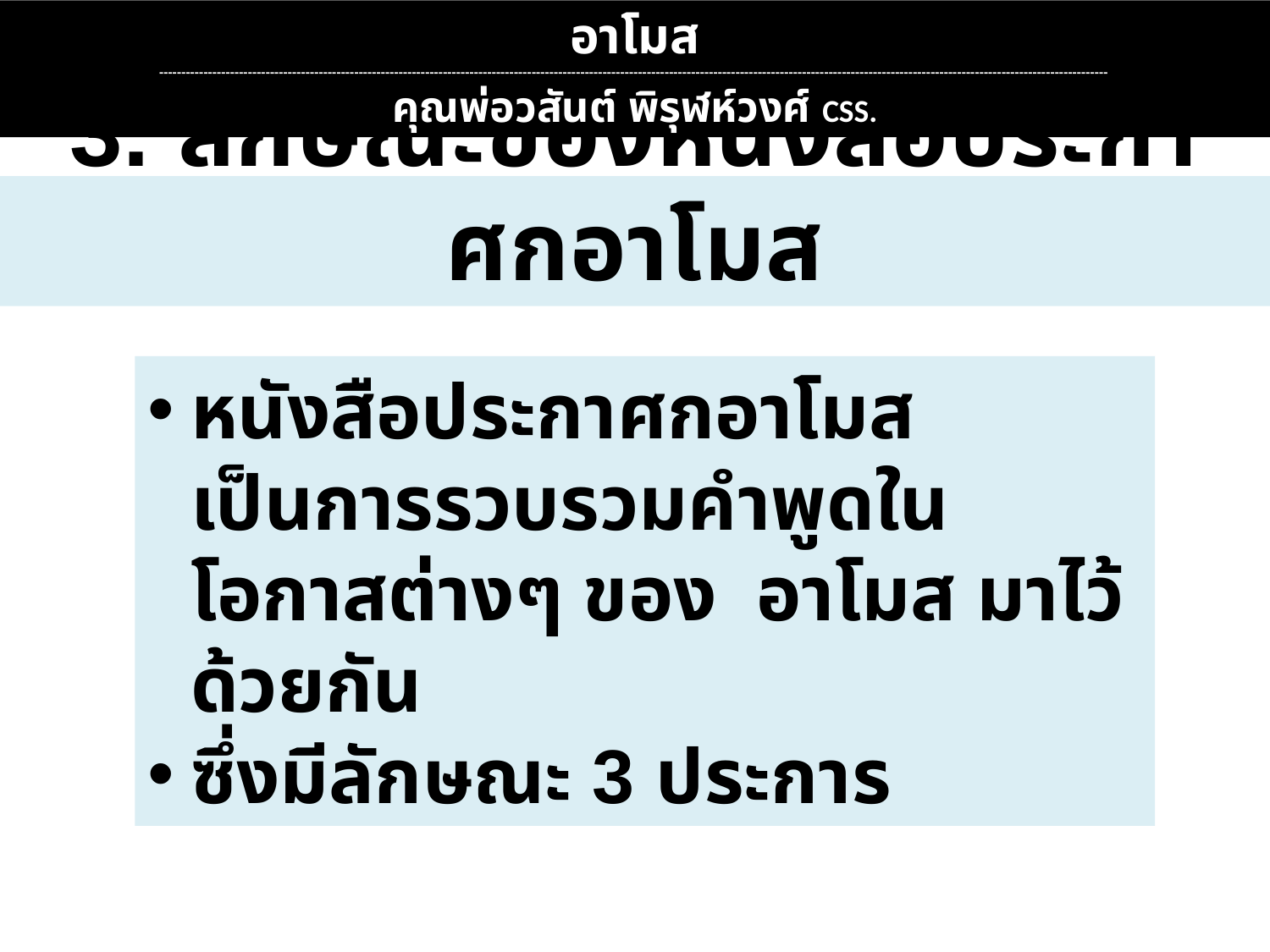

อาโมส
----------------------------------------------------------------------------------------------------------------------------------------------------------------------------------------------------------------------
คุณพ่อวสันต์ พิรุฬห์วงศ์ CSS.
3. ลักษณะของหนังสือประกาศกอาโมส
หนังสือประกาศกอาโมส เป็นการรวบรวมคำพูดในโอกาสต่างๆ ของ  อาโมส มาไว้ด้วยกัน
ซึ่งมีลักษณะ 3 ประการ